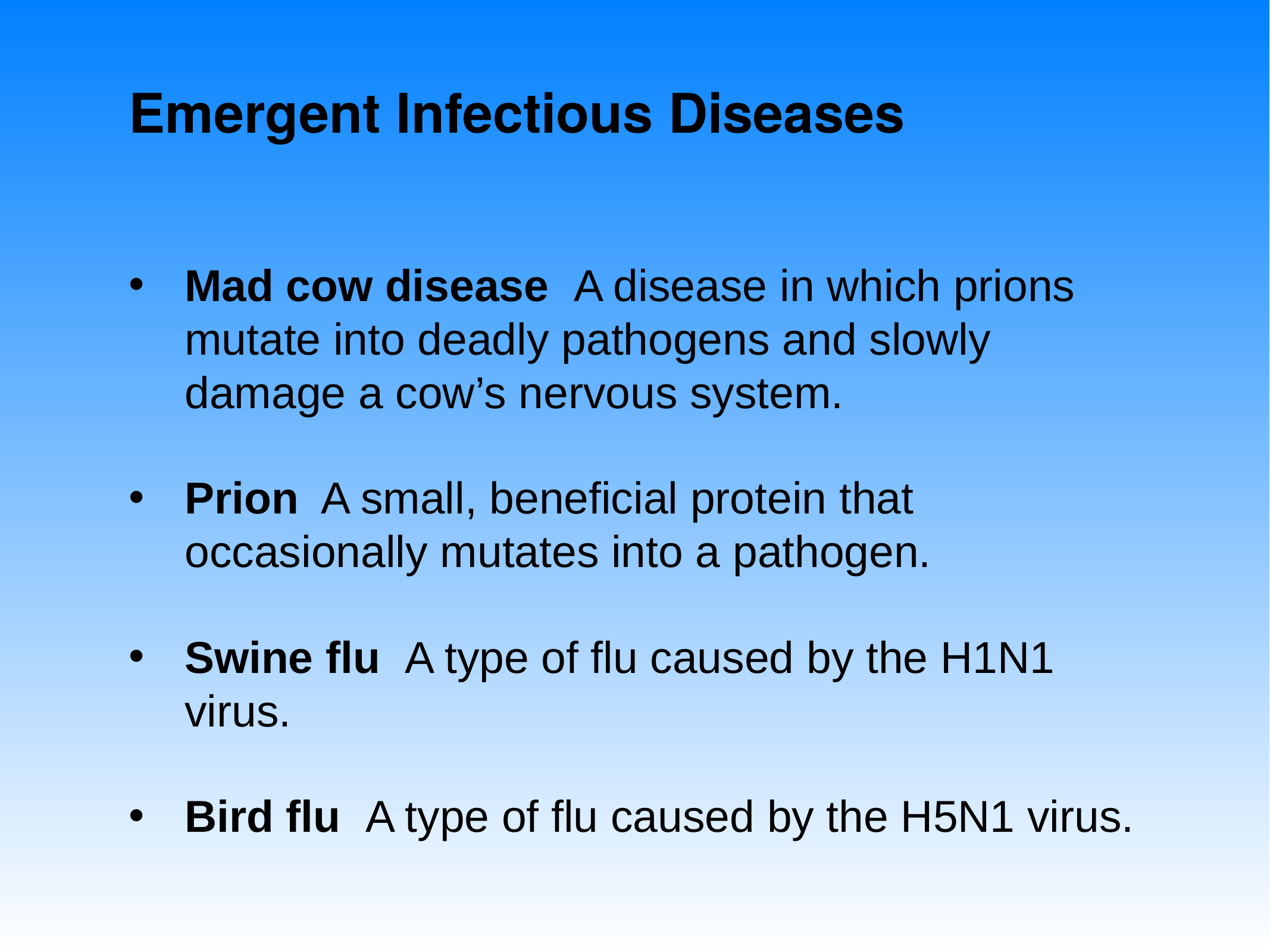

# Emergent Infectious Diseases
Mad cow disease  A disease in which prions mutate into deadly pathogens and slowly damage a cow’s nervous system.
Prion  A small, beneficial protein that occasionally mutates into a pathogen.
Swine flu  A type of flu caused by the H1N1 virus.
Bird flu  A type of flu caused by the H5N1 virus.